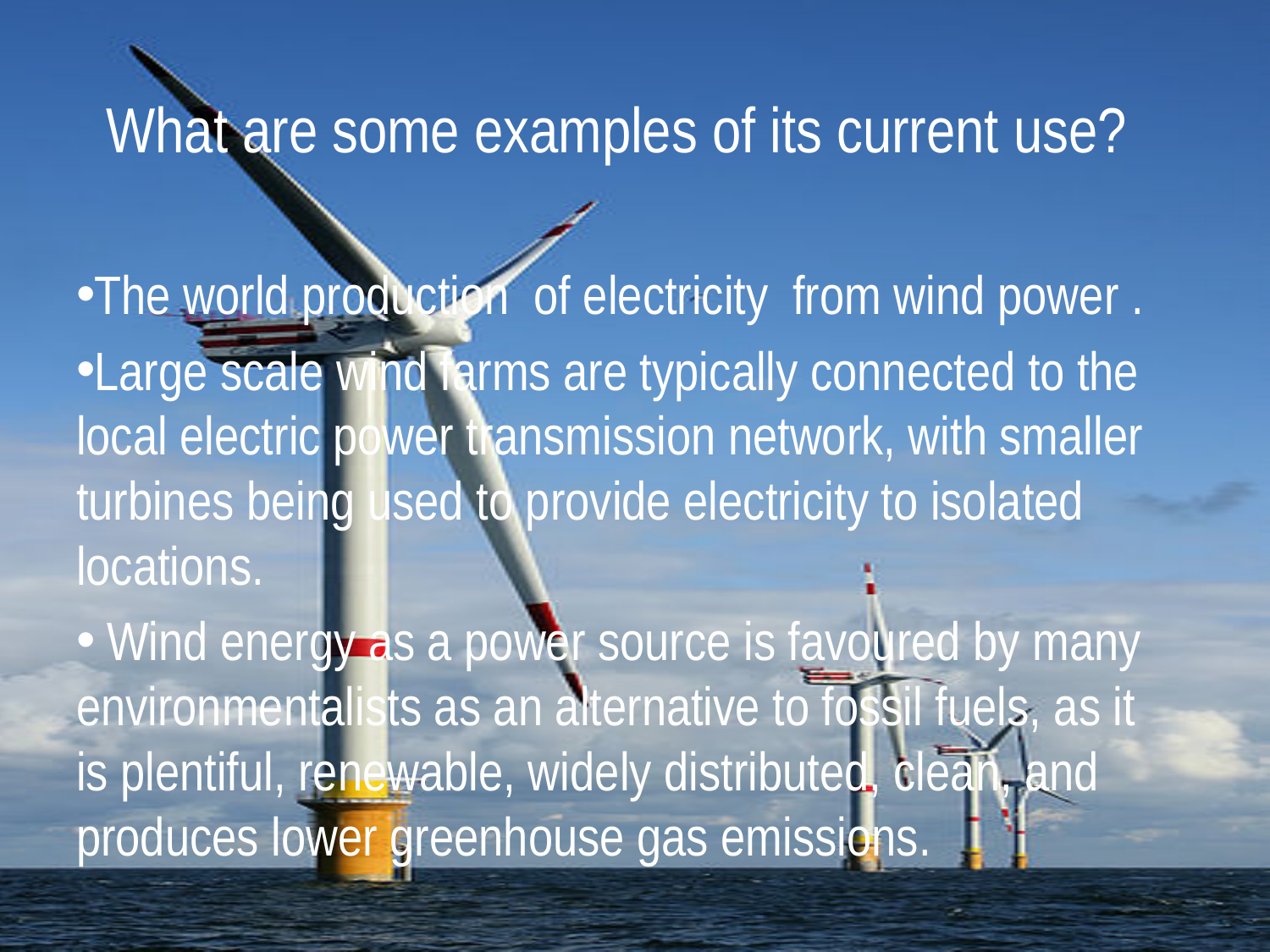

# What are some examples of its current use?
The world production  of electricity  from wind power .
Large scale wind farms are typically connected to the local electric power transmission network, with smaller turbines being used to provide electricity to isolated locations.
 Wind energy as a power source is favoured by many environmentalists as an alternative to fossil fuels, as it is plentiful, renewable, widely distributed, clean, and produces lower greenhouse gas emissions.